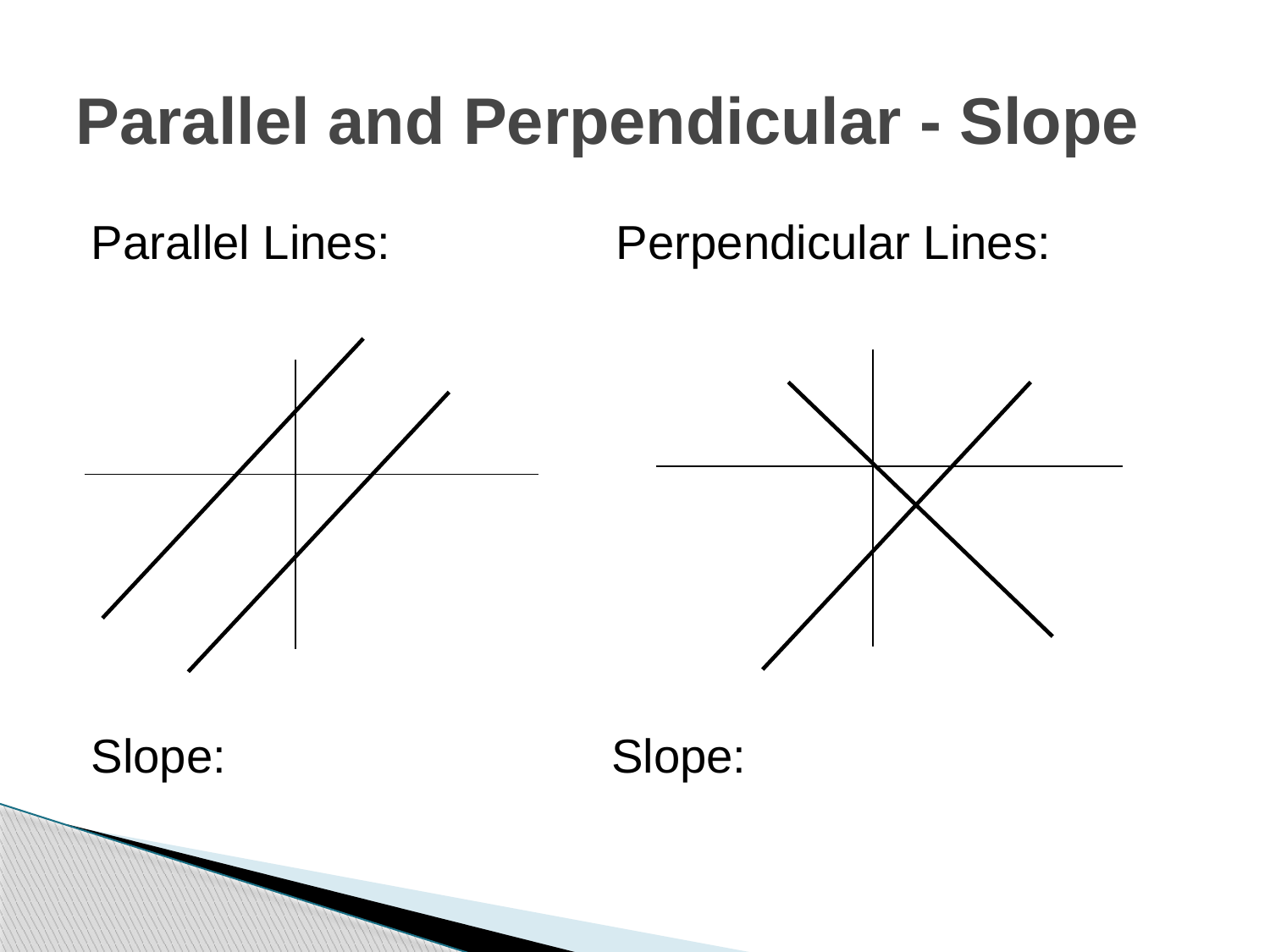

# Parallel and Perpendicular - Slope
Parallel Lines:                 Perpendicular Lines:

Slope:                             Slope: